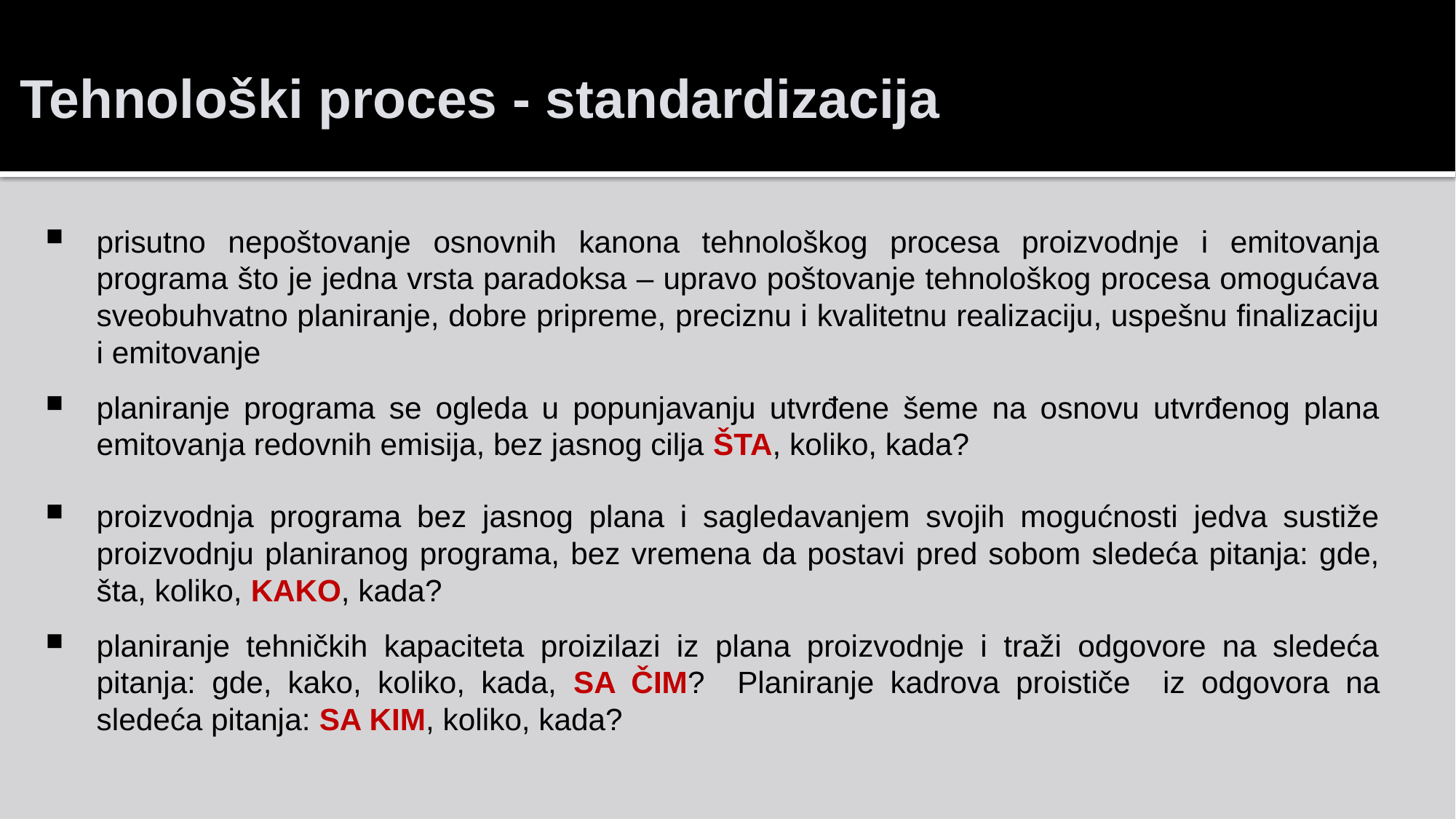

Tehnološki proces - standardizacija

prisutno nepoštovanje osnovnih kanona tehnološkog procesa proizvodnje i emitovanja programa što je jedna vrsta paradoksa – upravo poštovanje tehnološkog procesa omogućava sveobuhvatno planiranje, dobre pripreme, preciznu i kvalitetnu realizaciju, uspešnu finalizaciju i emitovanje

planiranje programa se ogleda u popunjavanju utvrđene šeme na osnovu utvrđenog plana emitovanja redovnih emisija, bez jasnog cilja ŠTA, koliko, kada?

proizvodnja programa bez jasnog plana i sagledavanjem svojih mogućnosti jedva sustiže proizvodnju planiranog programa, bez vremena da postavi pred sobom sledeća pitanja: gde, šta, koliko, KAKO, kada?

planiranje tehničkih kapaciteta proizilazi iz plana proizvodnje i traži odgovore na sledeća pitanja: gde, kako, koliko, kada, SA ČIM?  Planiranje kadrova proističe  iz odgovora na sledeća pitanja: SA KIM, koliko, kada?